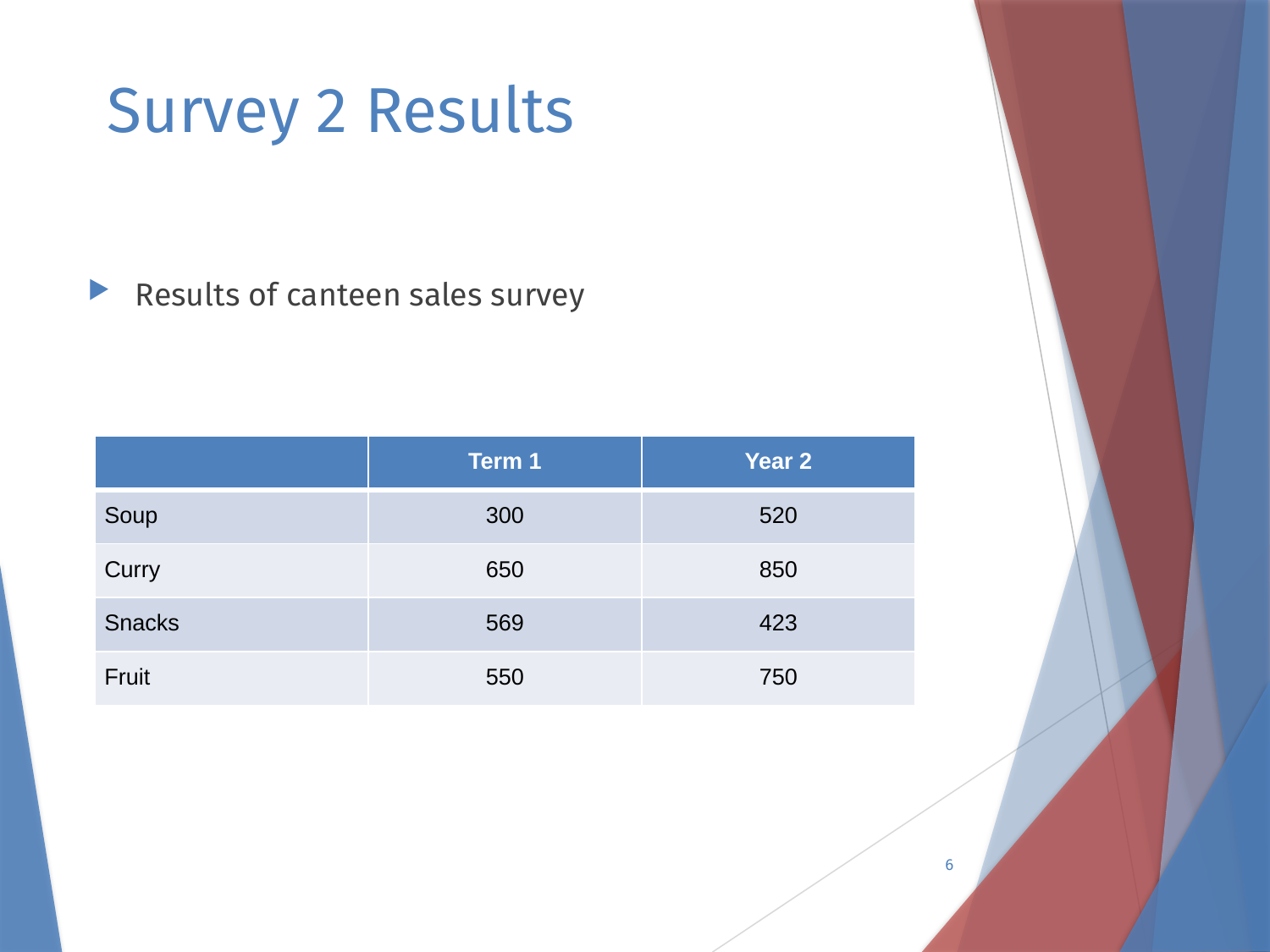

# Survey 2 Results
Results of canteen sales survey

|  | Term 1 | Year 2 |
| --- | --- | --- |
| Soup | 300 | 520 |
| Curry | 650 | 850 |
| Snacks | 569 | 423 |
| Fruit | 550 | 750 |
6